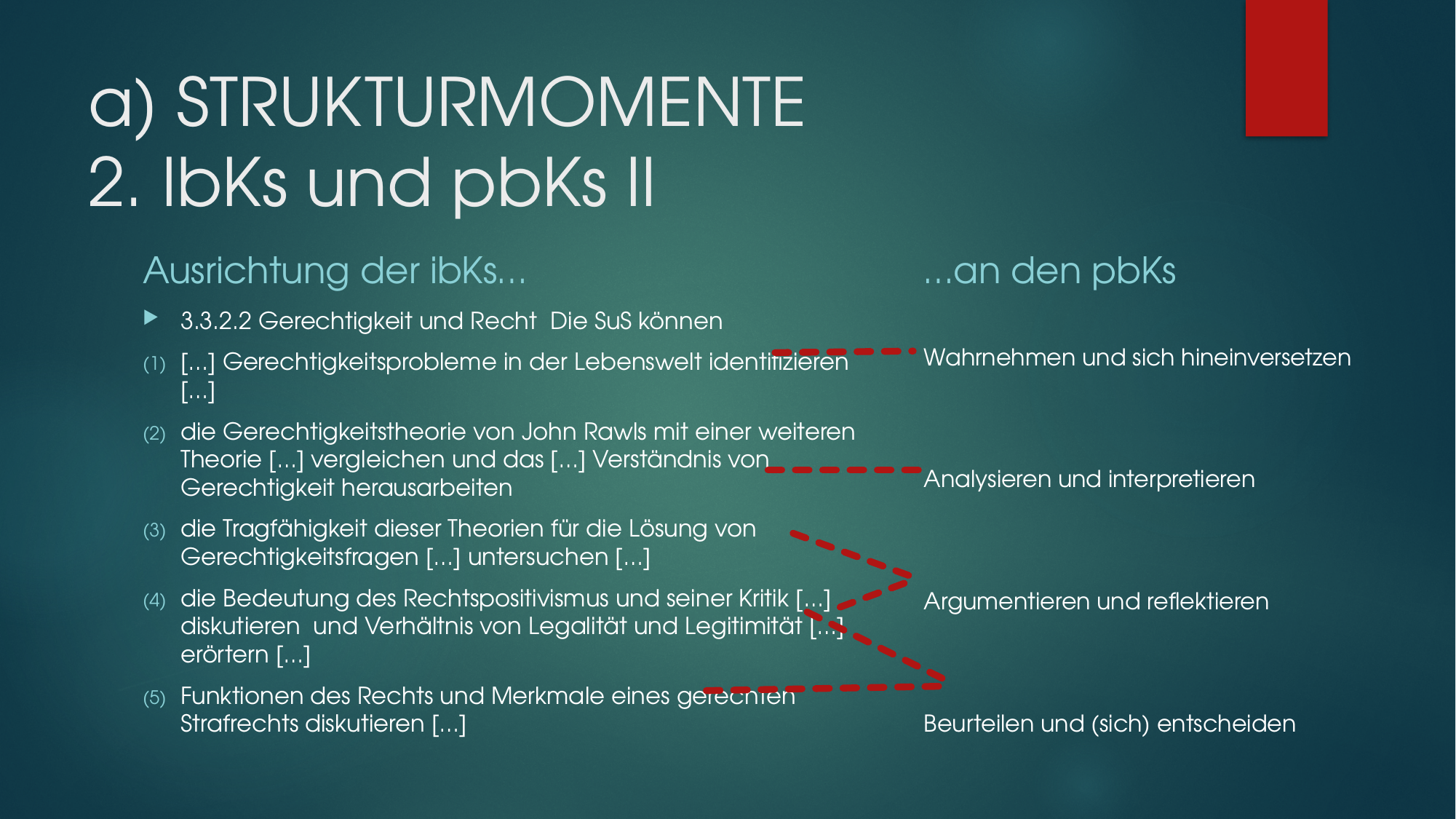

# a) STRUKTURMOMENTE 2. IbKs und pbKs II
Ausrichtung der ibKs…
…an den pbKs

Wahrnehmen und sich hineinversetzen

Analysieren und interpretieren

Argumentieren und reflektieren

Beurteilen und (sich) entscheiden
3.3.2.2 Gerechtigkeit und Recht  Die SuS können
[…] Gerechtigkeitsprobleme in der Lebenswelt identifizieren […]
die Gerechtigkeitstheorie von John Rawls mit einer weiteren Theorie […] vergleichen und das […] Verständnis von Gerechtigkeit herausarbeiten
die Tragfähigkeit dieser Theorien für die Lösung von Gerechtigkeitsfragen […] untersuchen […]
die Bedeutung des Rechtspositivismus und seiner Kritik […] diskutieren  und Verhältnis von Legalität und Legitimität […] erörtern […]
Funktionen des Rechts und Merkmale eines gerechten Strafrechts diskutieren […]